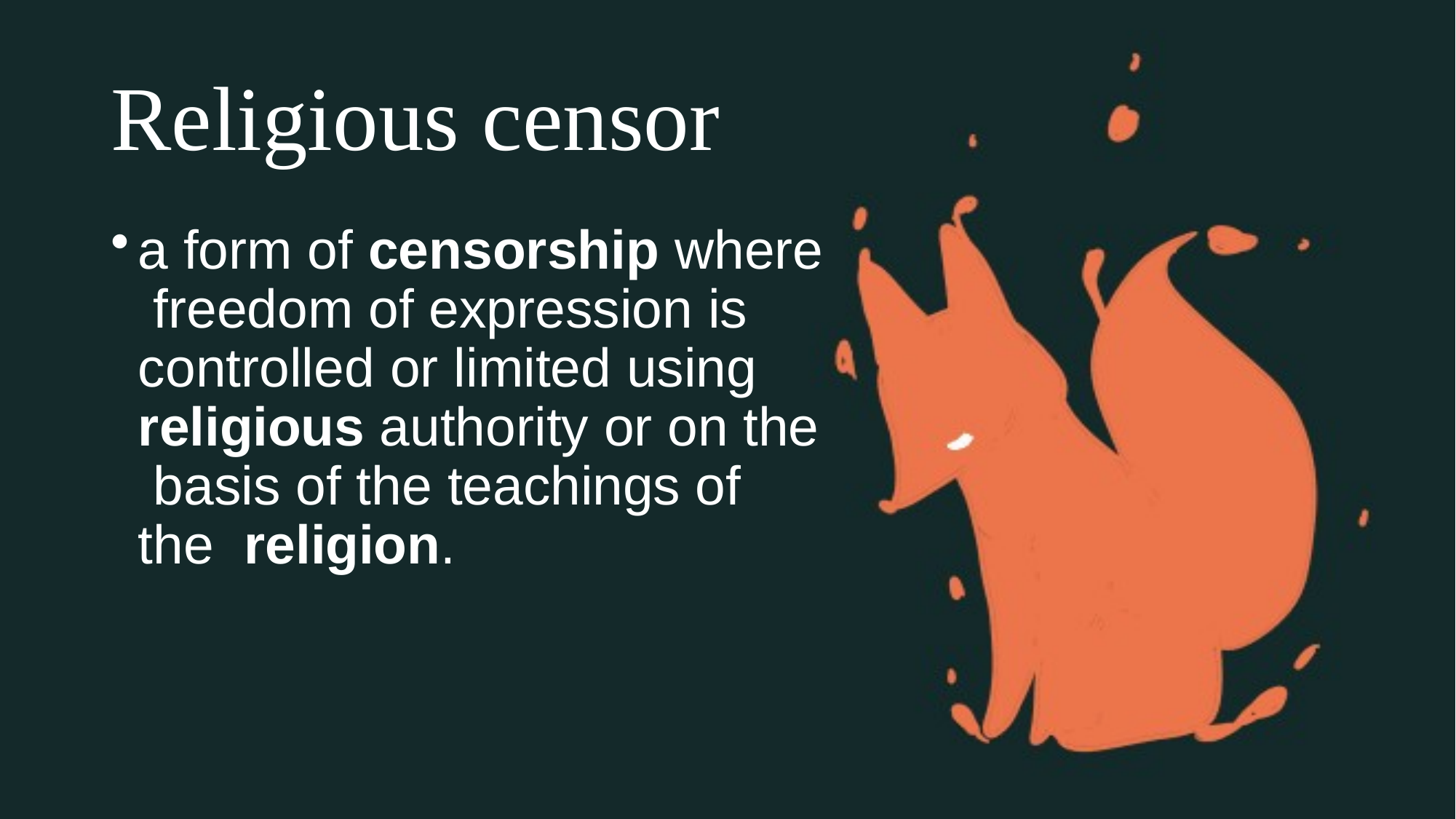

# Religious censor
a form of censorship where  freedom of expression is  controlled or limited using  religious authority or on the  basis of the teachings of the  religion.